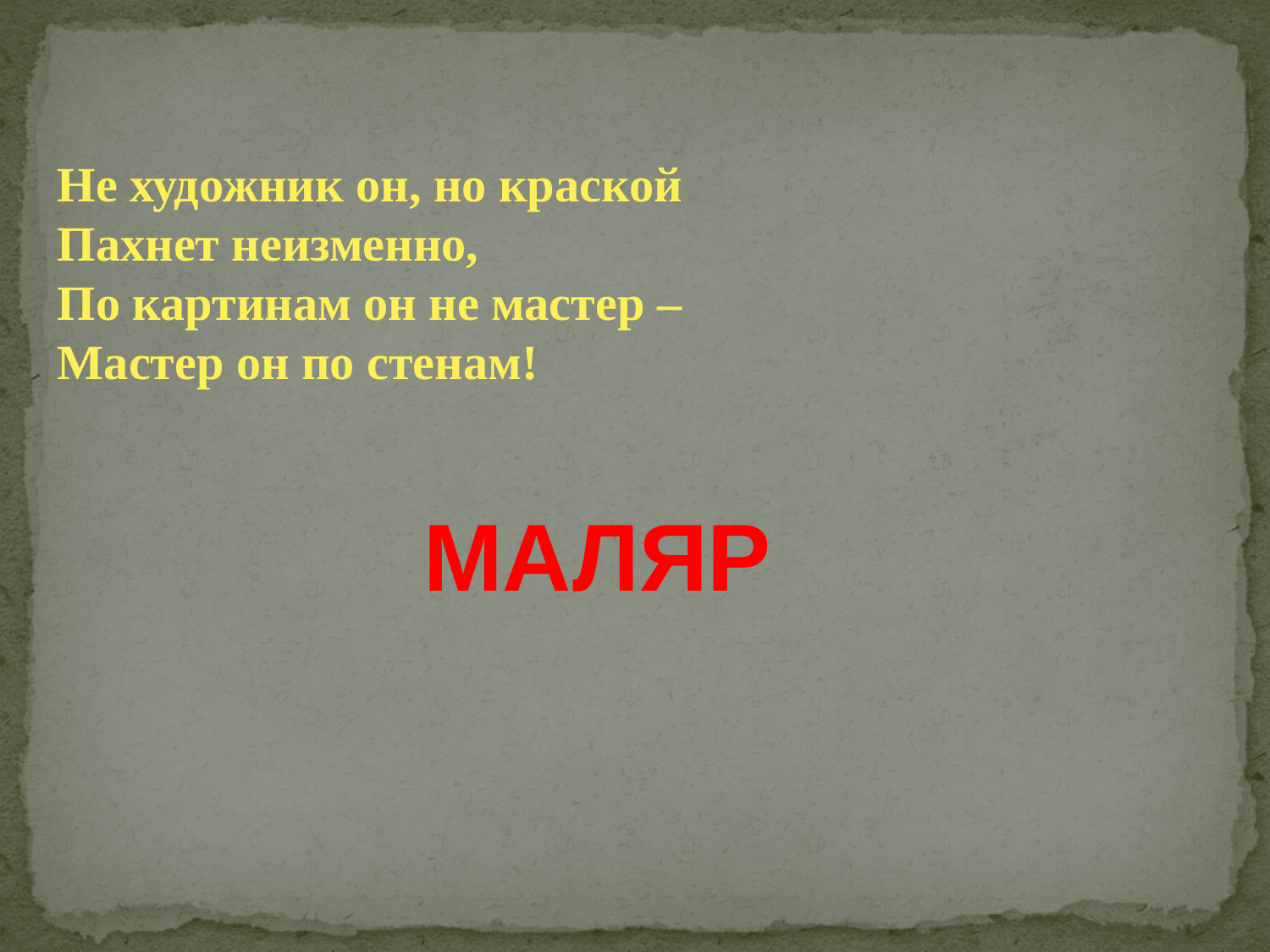

Не художник он, но краской
Пахнет неизменно,
По картинам он не мастер –
Мастер он по стенам!
маляр